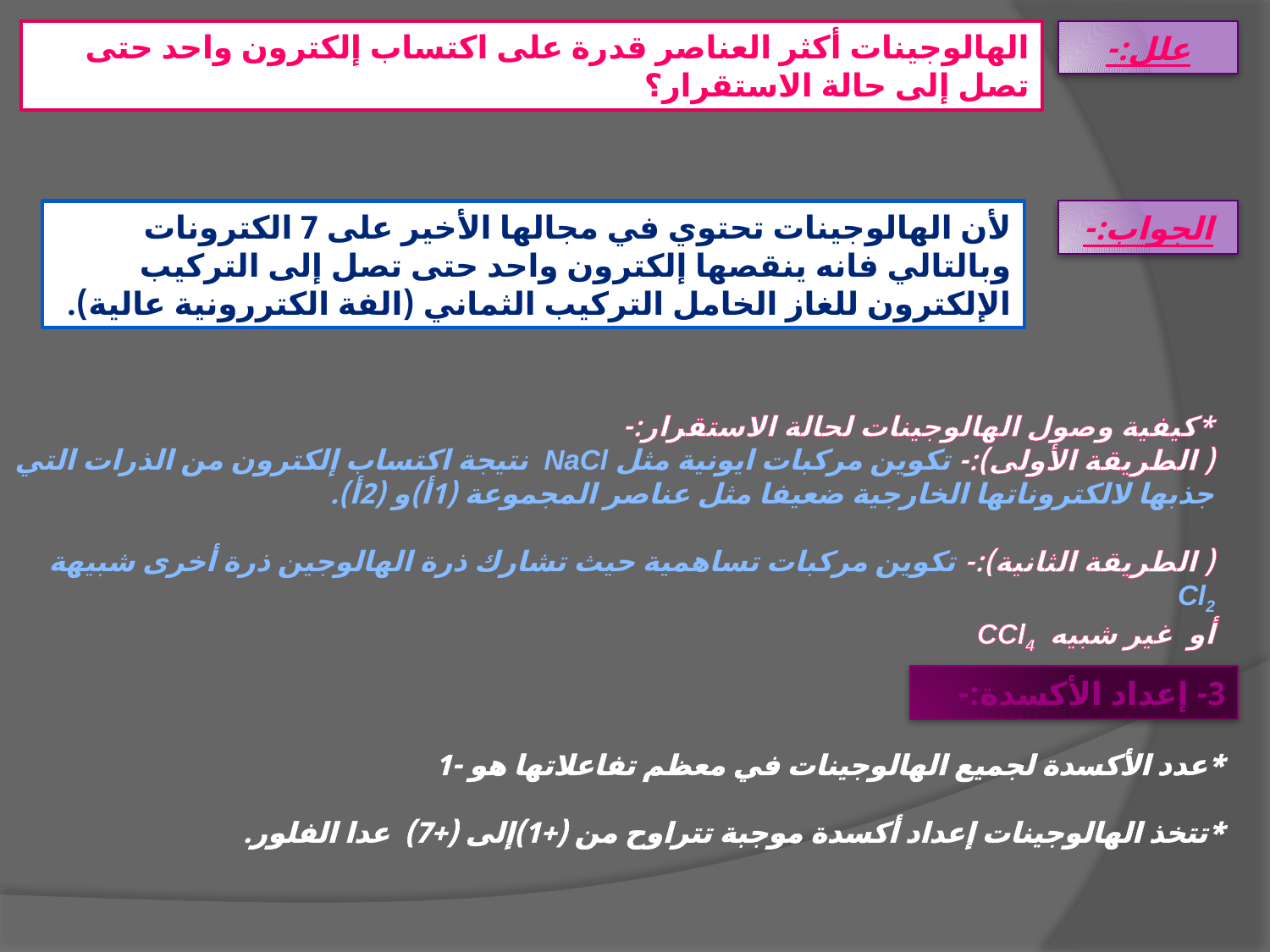

الهالوجينات أكثر العناصر قدرة على اكتساب إلكترون واحد حتى تصل إلى حالة الاستقرار؟
علل:-
لأن الهالوجينات تحتوي في مجالها الأخير على 7 الكترونات وبالتالي فانه ينقصها إلكترون واحد حتى تصل إلى التركيب الإلكترون للغاز الخامل التركيب الثماني (الفة الكتررونية عالية).
الجواب:-
*كيفية وصول الهالوجينات لحالة الاستقرار:-
( الطريقة الأولى):- تكوين مركبات ايونية مثل NaCl  نتيجة اكتساب إلكترون من الذرات التي جذبها لالكتروناتها الخارجية ضعيفا مثل عناصر المجموعة (1أ)و (2أ).

( الطريقة الثانية):- تكوين مركبات تساهمية حيث تشارك ذرة الهالوجين ذرة أخرى شبيهة Cl2
أو  غير شبيه  CCl4

3- إعداد الأكسدة:-
*عدد الأكسدة لجميع الهالوجينات في معظم تفاعلاتها هو -1

*تتخذ الهالوجينات إعداد أكسدة موجبة تتراوح من (+1)إلى (+7)  عدا الفلور.